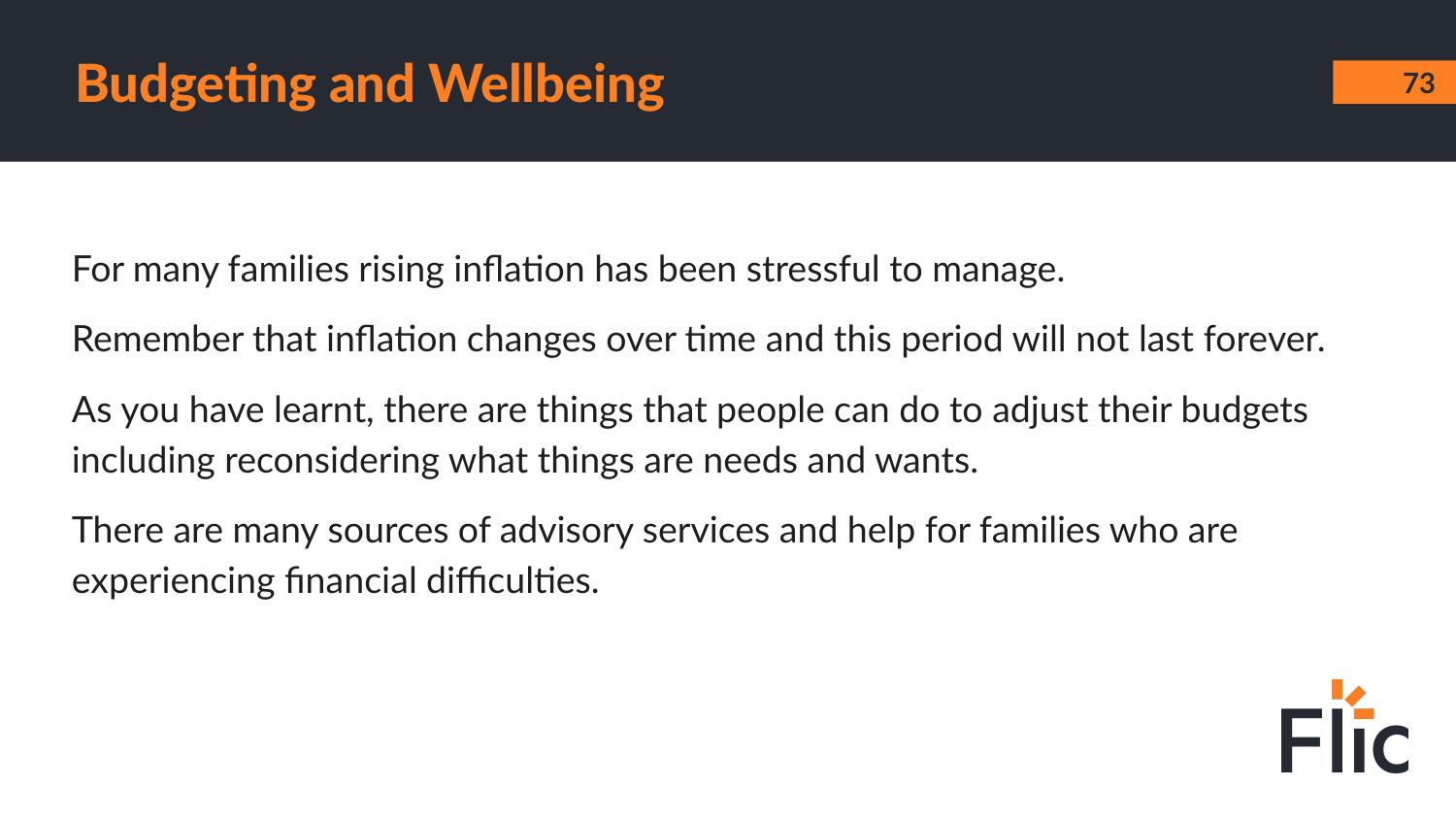

Budgeting and Wellbeing
73
For many families rising inflation has been stressful to manage.
Remember that inflation changes over time and this period will not last forever.
As you have learnt, there are things that people can do to adjust their budgets including reconsidering what things are needs and wants.
There are many sources of advisory services and help for families who are experiencing financial difficulties.